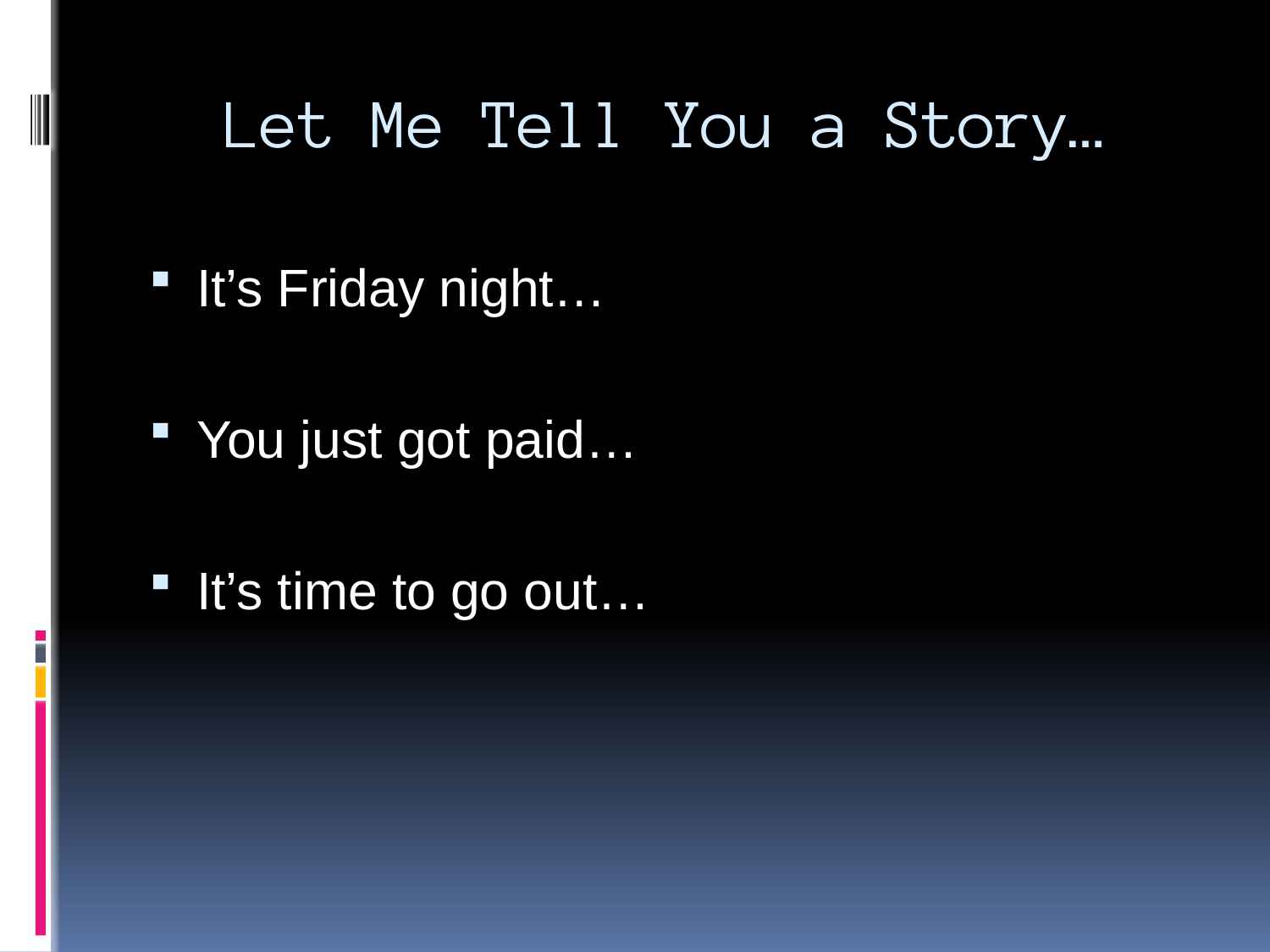

# Let Me Tell You a Story…
It’s Friday night…

You just got paid…

It’s time to go out…